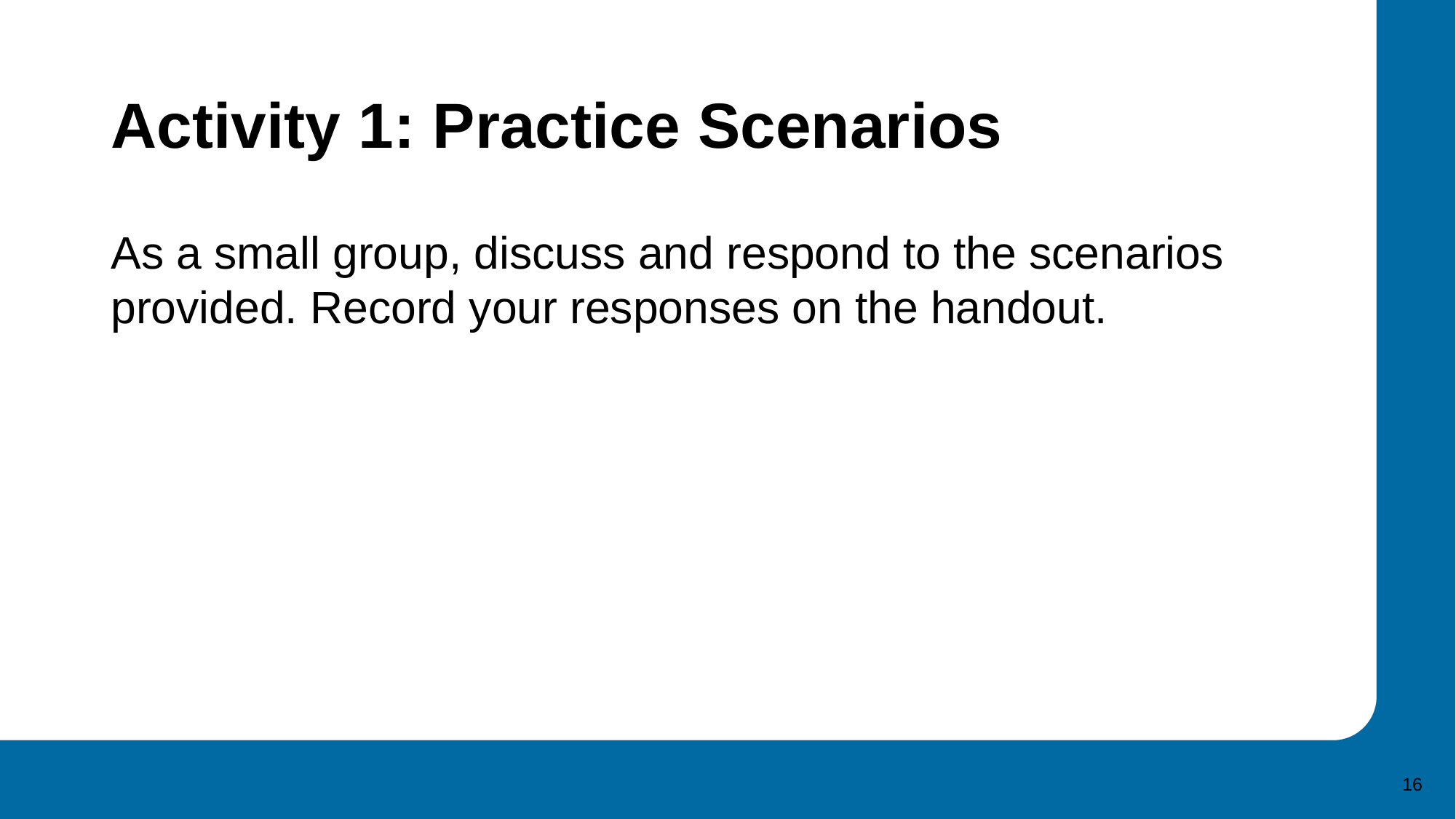

# Activity 1: Practice Scenarios
As a small group, discuss and respond to the scenarios provided. Record your responses on the handout.
16